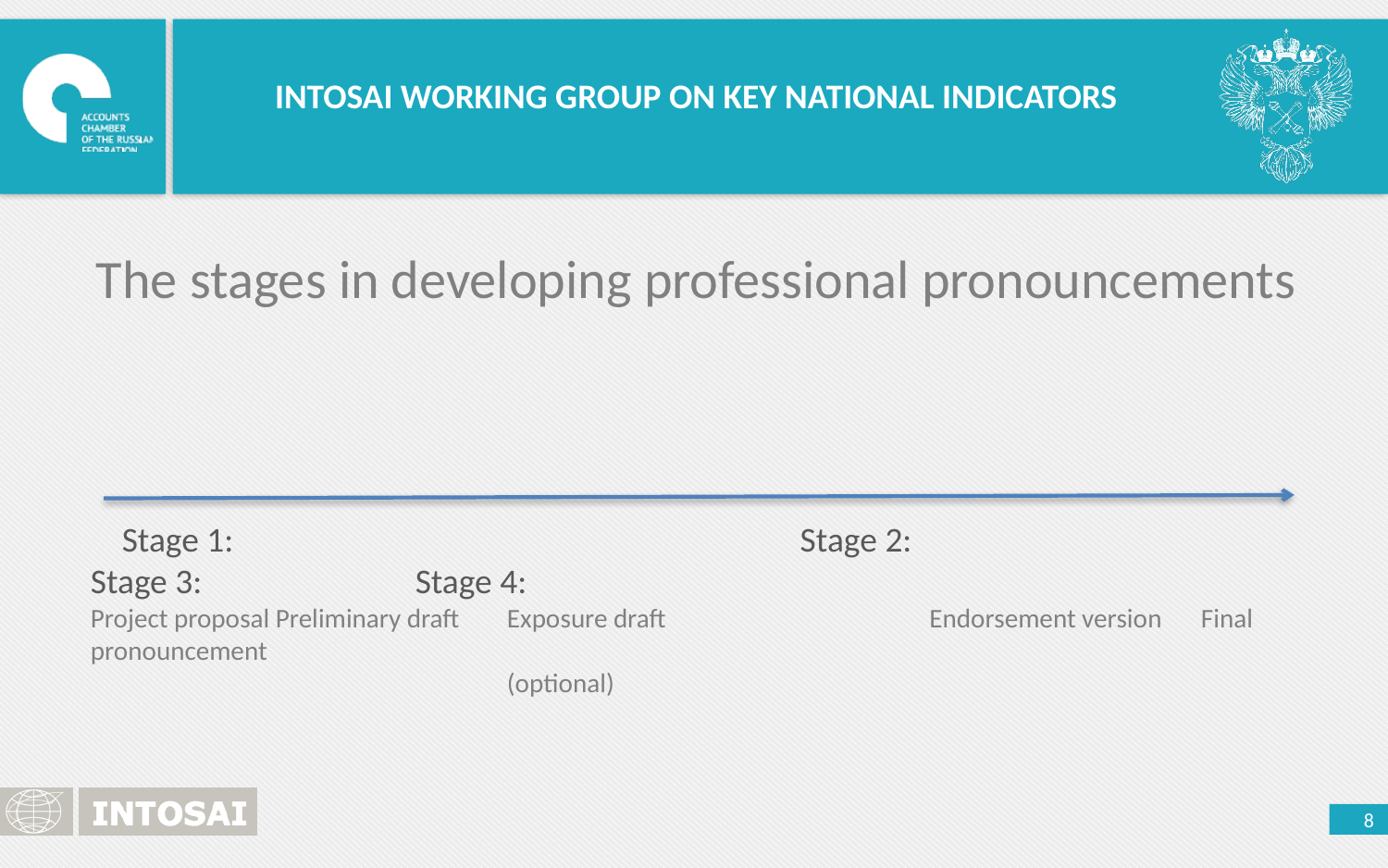

INTOSAI WORKING GROUP ON KEY NATIONAL INDICATORS
The stages in developing professional pronouncements

    Stage 1: 				  Stage 2: 			      Stage 3:		      Stage 4:
Project proposal Preliminary draft 	Exposure draft		 Endorsement version	Final pronouncement
			(optional)